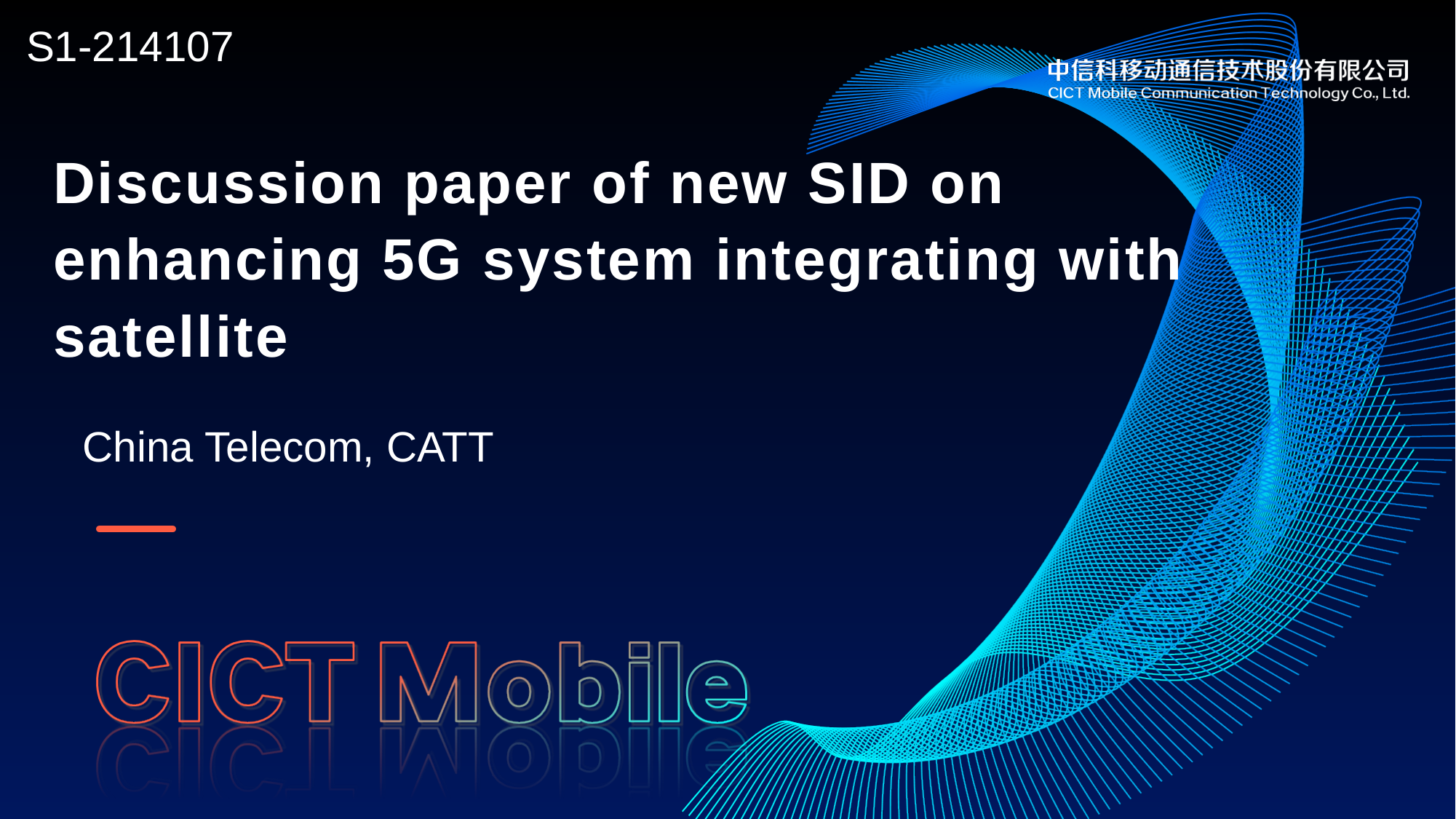

S1-214107
# Discussion paper of new SID on enhancing 5G system integrating with satellite
China Telecom, CATT